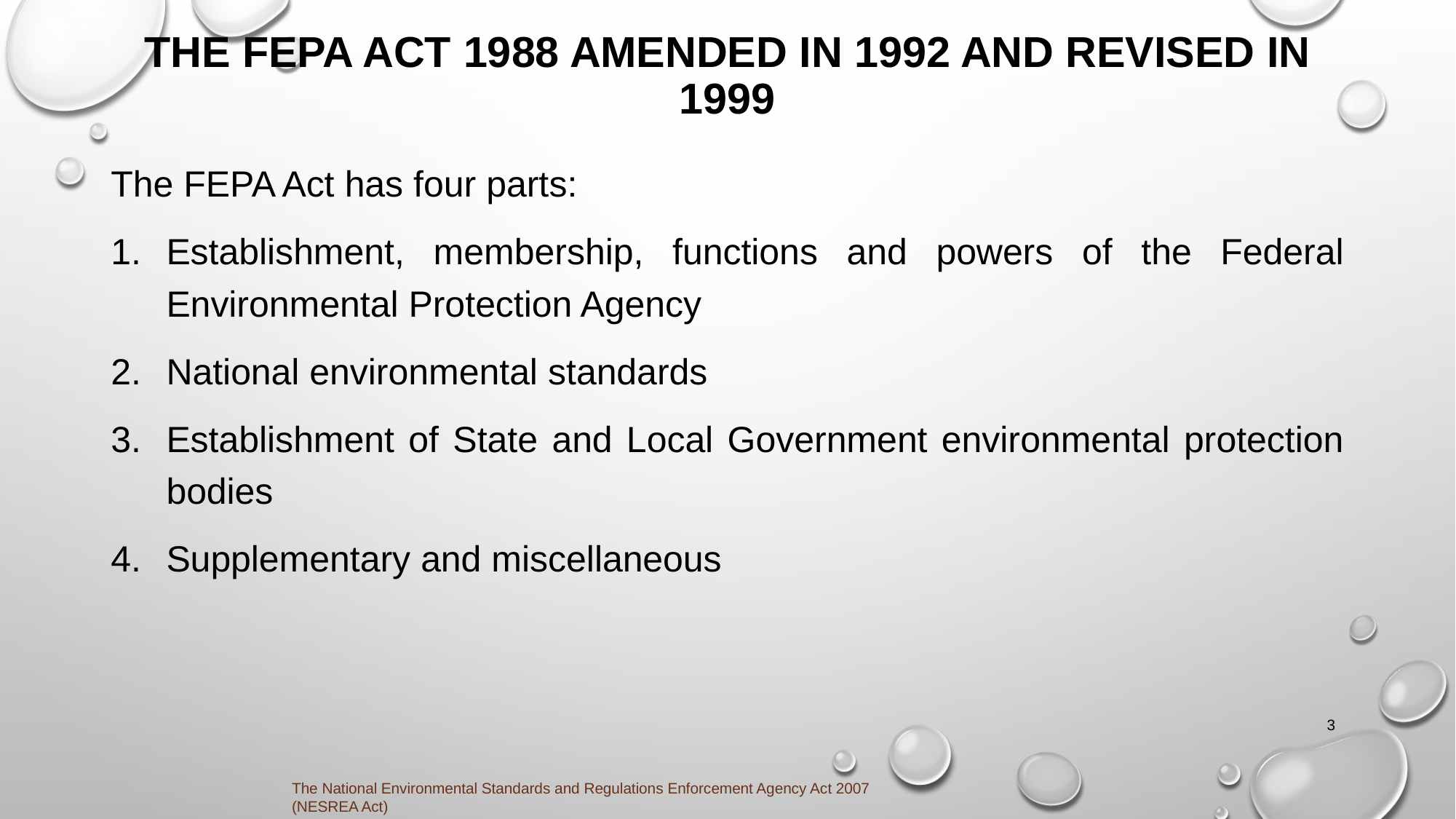

# the fepa act 1988 amended in 1992 and revised in 1999
The FEPA Act has four parts:
Establishment, membership, functions and powers of the Federal Environmental Protection Agency
National environmental standards
Establishment of State and Local Government environmental protection bodies
Supplementary and miscellaneous

3
The National Environmental Standards and Regulations Enforcement Agency Act 2007 (NESREA Act)